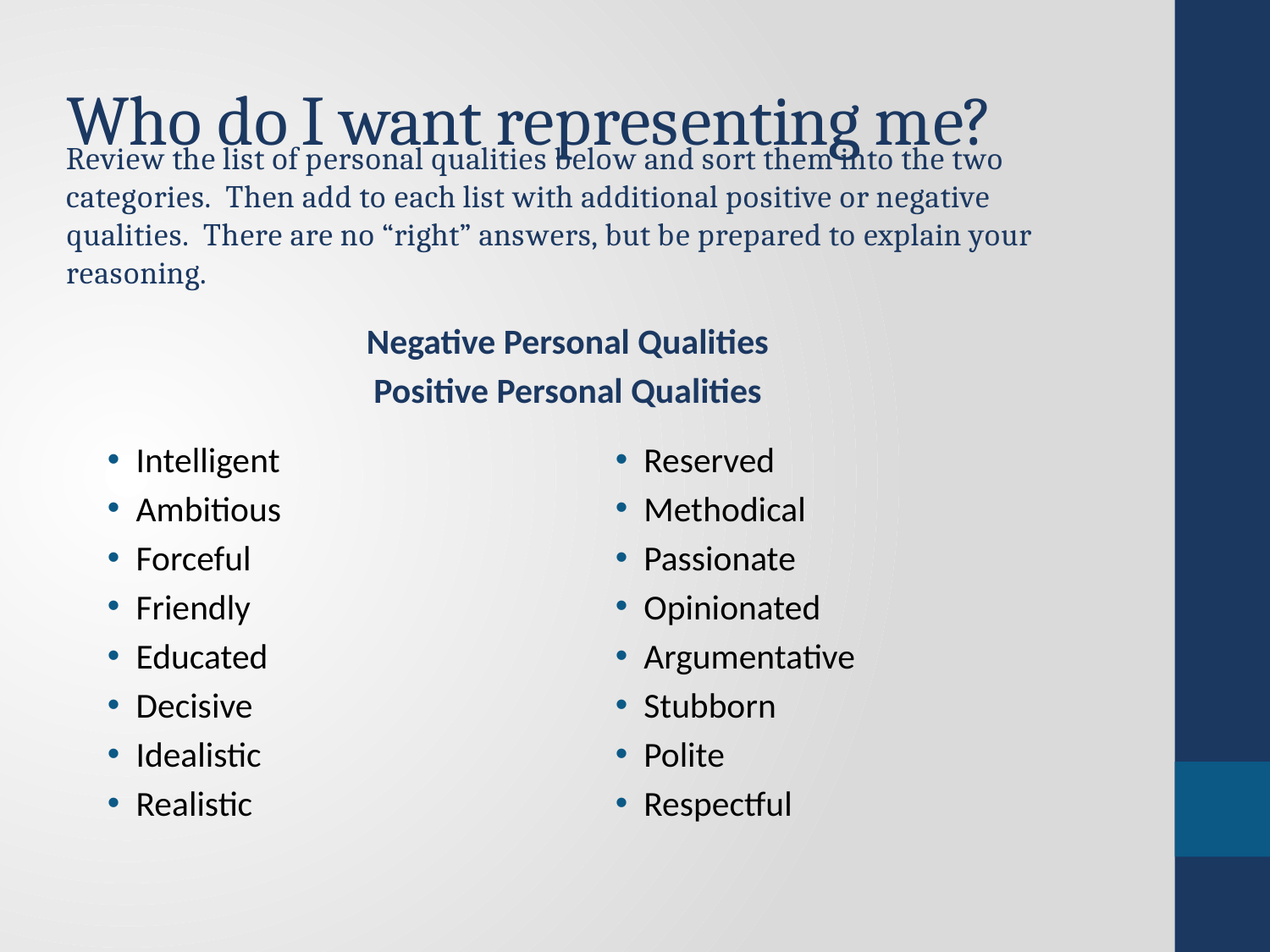

# Who do I want representing me?
Review the list of personal qualities below and sort them into the two categories.  Then add to each list with additional positive or negative qualities.  There are no “right” answers, but be prepared to explain your reasoning.
Negative Personal Qualities
Positive Personal Qualities
Intelligent
Ambitious
Forceful
Friendly
Educated
Decisive
Idealistic
Realistic
Reserved
Methodical
Passionate
Opinionated
Argumentative
Stubborn
Polite
Respectful